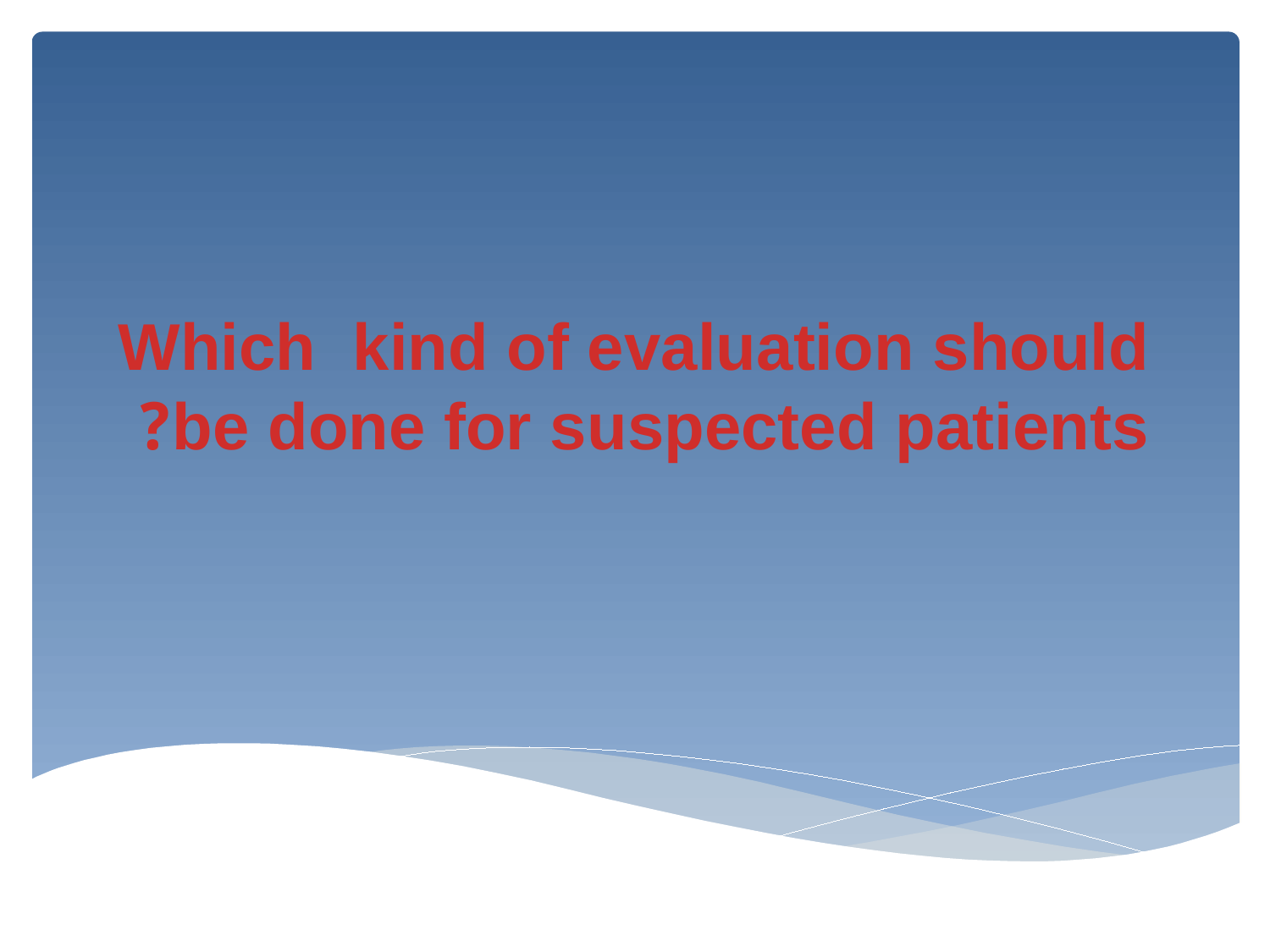

# Which  kind of evaluation should be done for suspected patients?